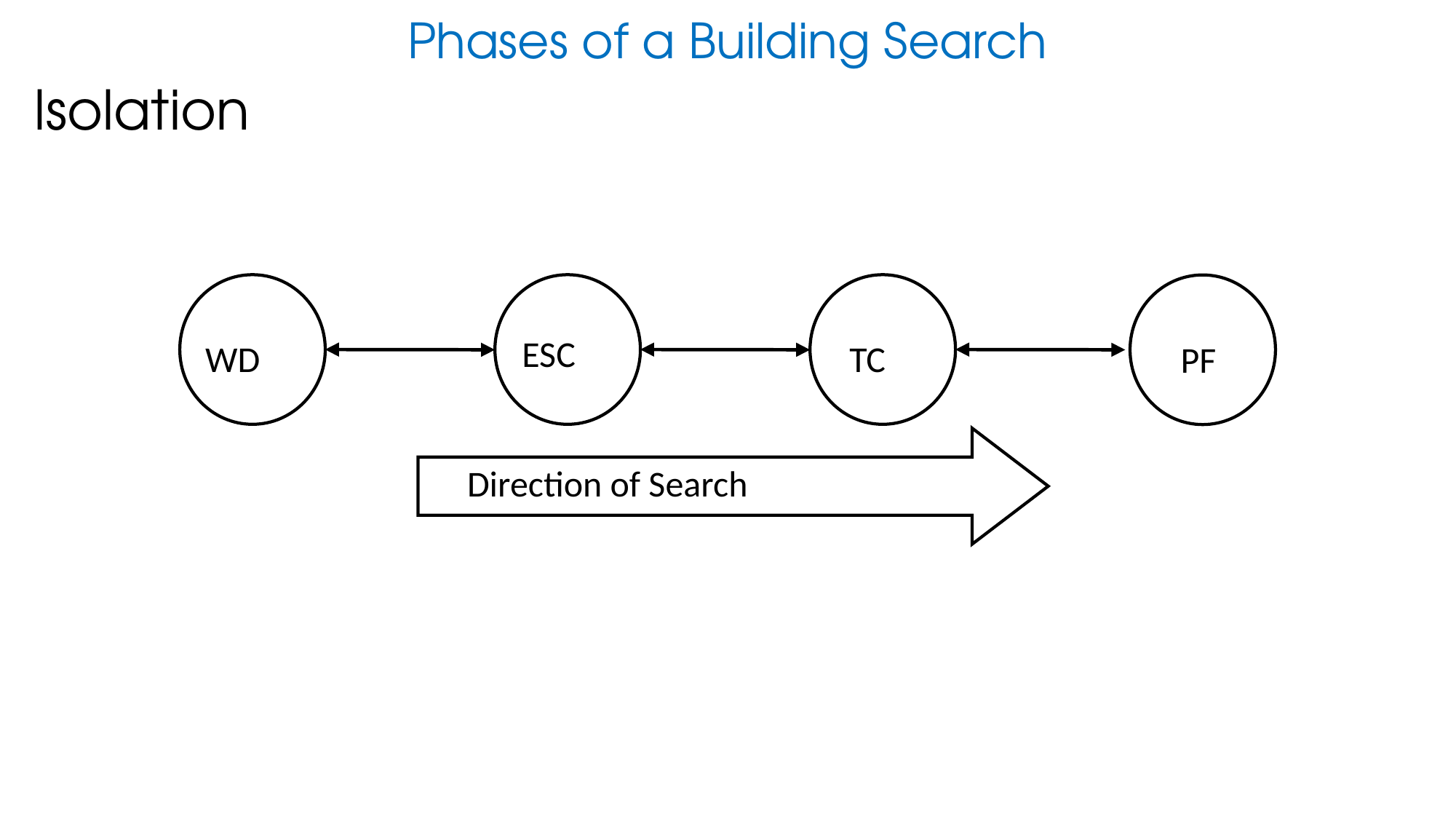

5 Phases to Compound Search
# Phases of a Building Search

Isolation

ESC
WD
TC
PF

Direction of Search